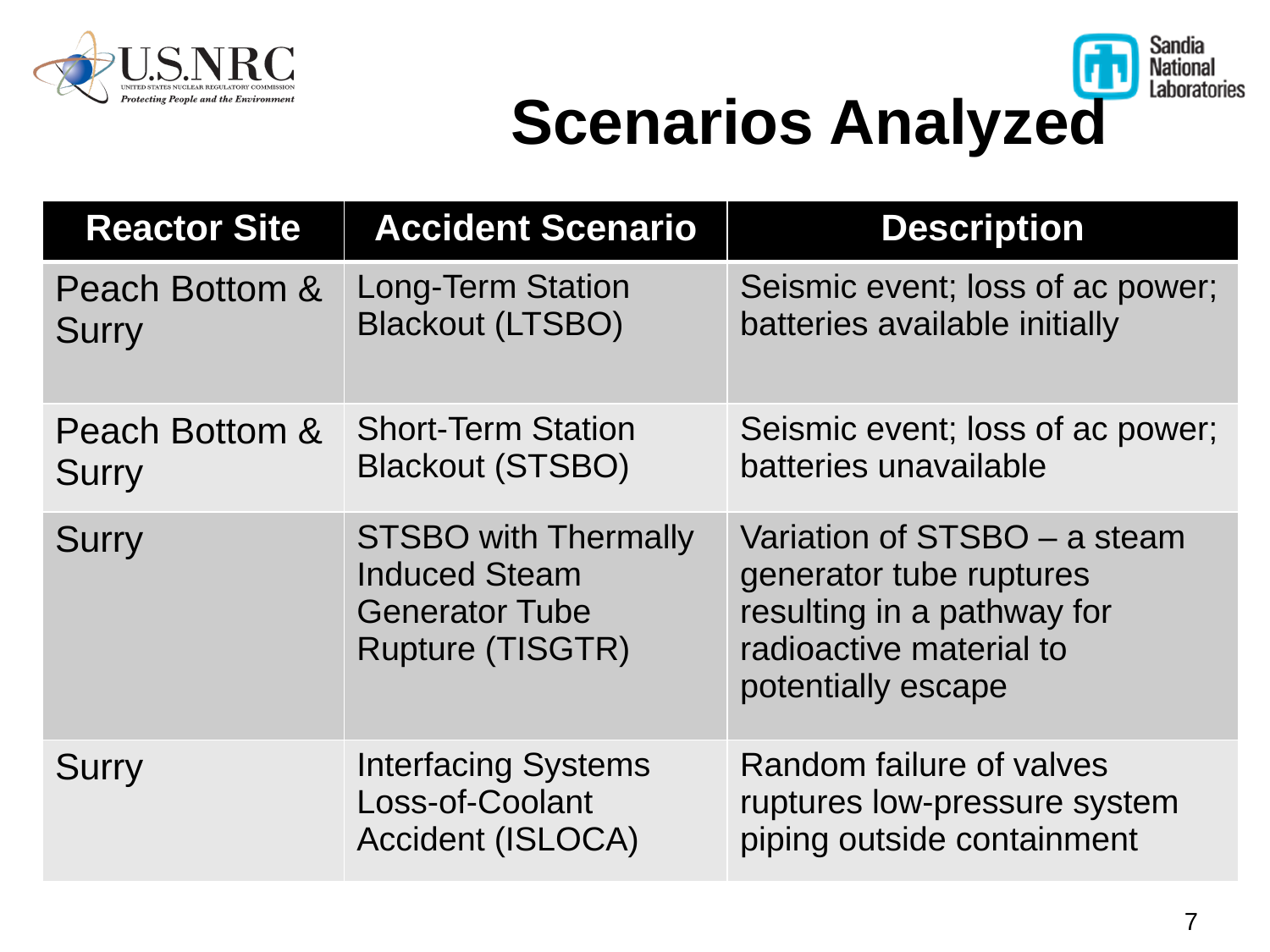

# Scenarios Analyzed
| Reactor Site | Accident Scenario | Description |
| --- | --- | --- |
| Peach Bottom & Surry | Long-Term Station Blackout (LTSBO) | Seismic event; loss of ac power; batteries available initially |
| Peach Bottom & Surry | Short-Term Station Blackout (STSBO) | Seismic event; loss of ac power; batteries unavailable |
| Surry | STSBO with Thermally Induced Steam Generator Tube Rupture (TISGTR) | Variation of STSBO – a steam generator tube ruptures resulting in a pathway for radioactive material to potentially escape |
| Surry | Interfacing Systems Loss-of-Coolant Accident (ISLOCA) | Random failure of valves ruptures low-pressure system piping outside containment |
7